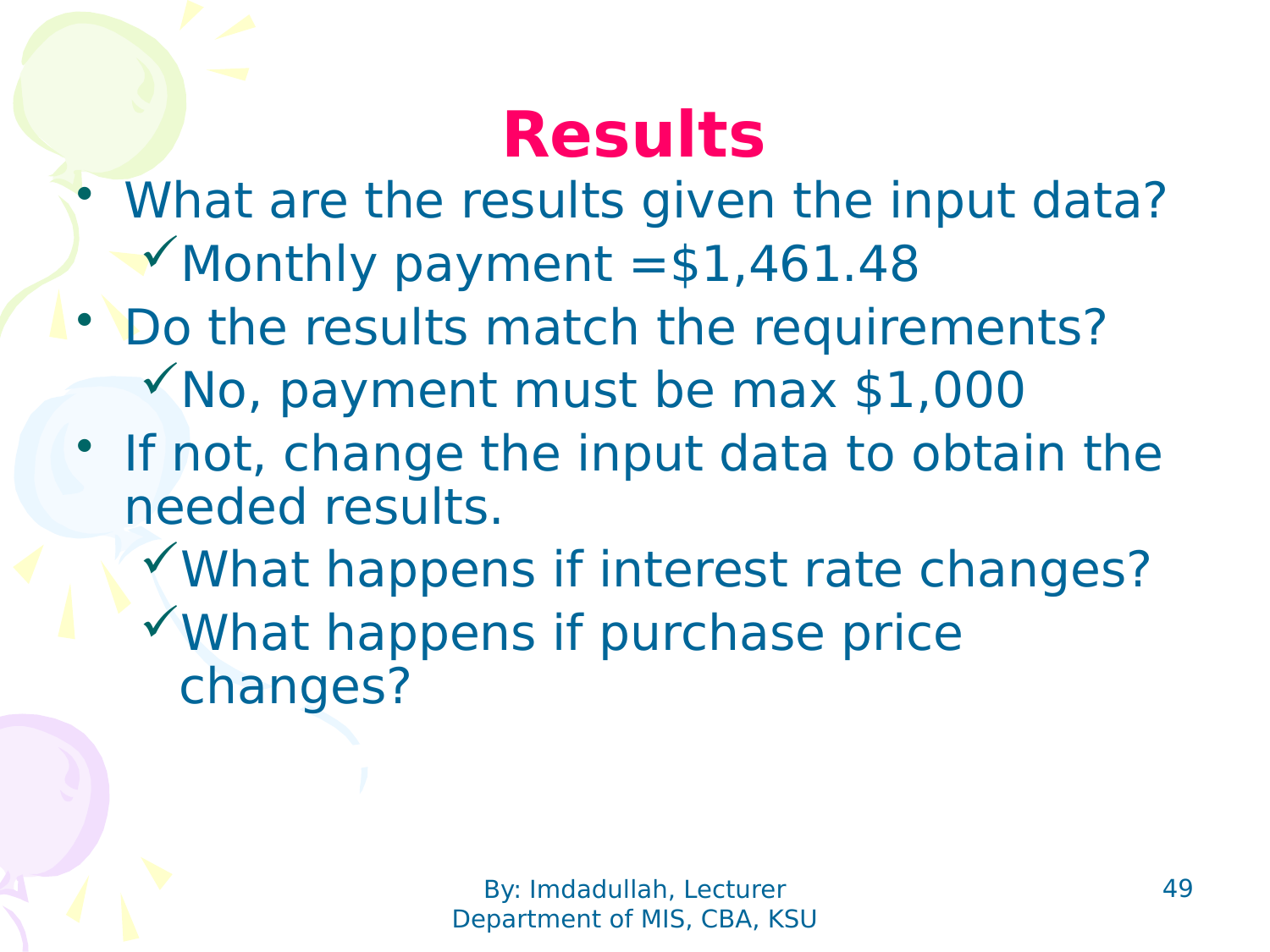

# Results
What are the results given the input data?
Monthly payment =$1,461.48
Do the results match the requirements?
No, payment must be max $1,000
If not, change the input data to obtain the needed results.
What happens if interest rate changes?
What happens if purchase price changes?
49
By: Imdadullah, Lecturer Department of MIS, CBA, KSU